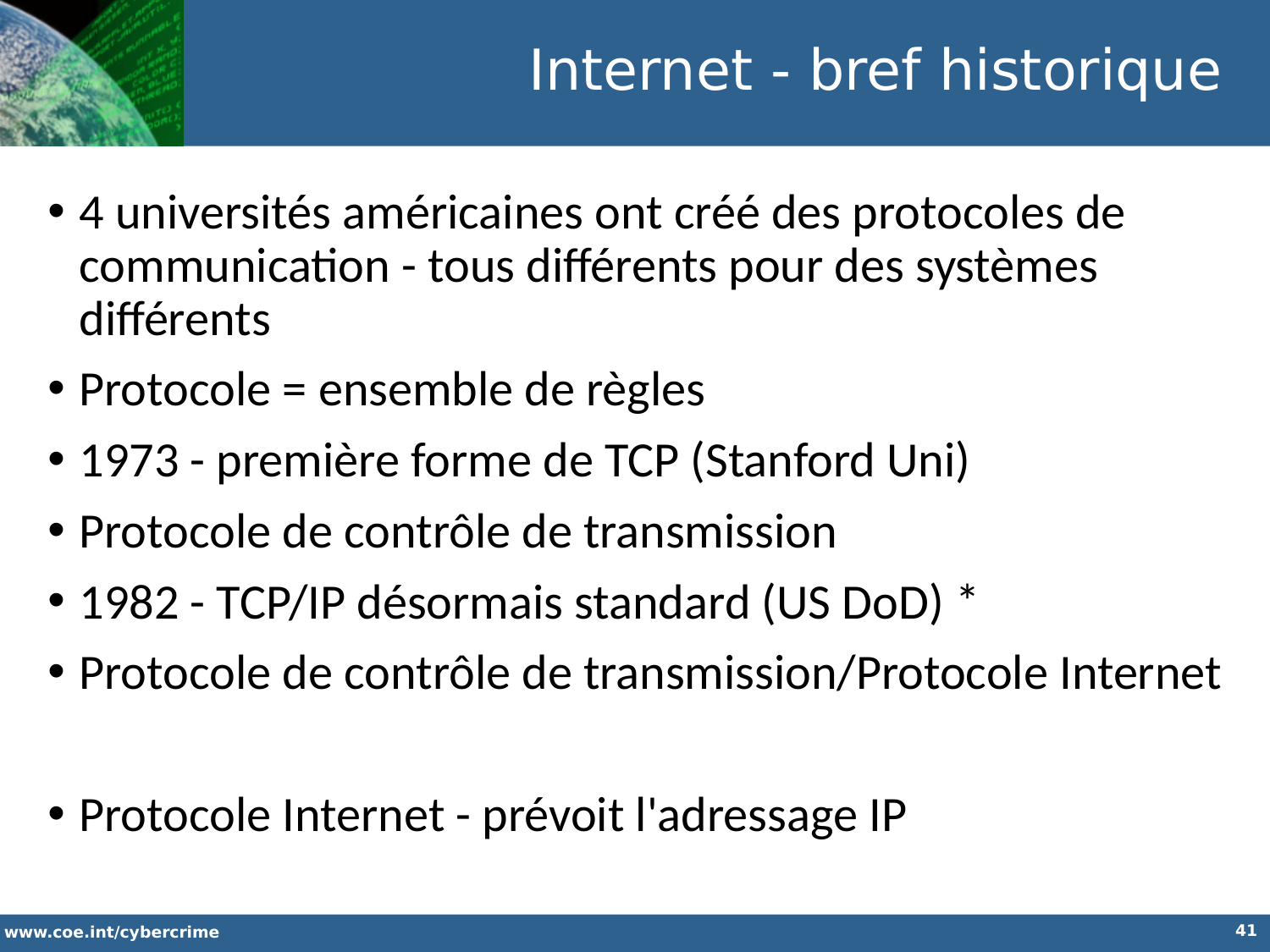

Internet - bref historique
4 universités américaines ont créé des protocoles de communication - tous différents pour des systèmes différents
Protocole = ensemble de règles
1973 - première forme de TCP (Stanford Uni)
Protocole de contrôle de transmission
1982 - TCP/IP désormais standard (US DoD) *
Protocole de contrôle de transmission/Protocole Internet

Protocole Internet - prévoit l'adressage IP